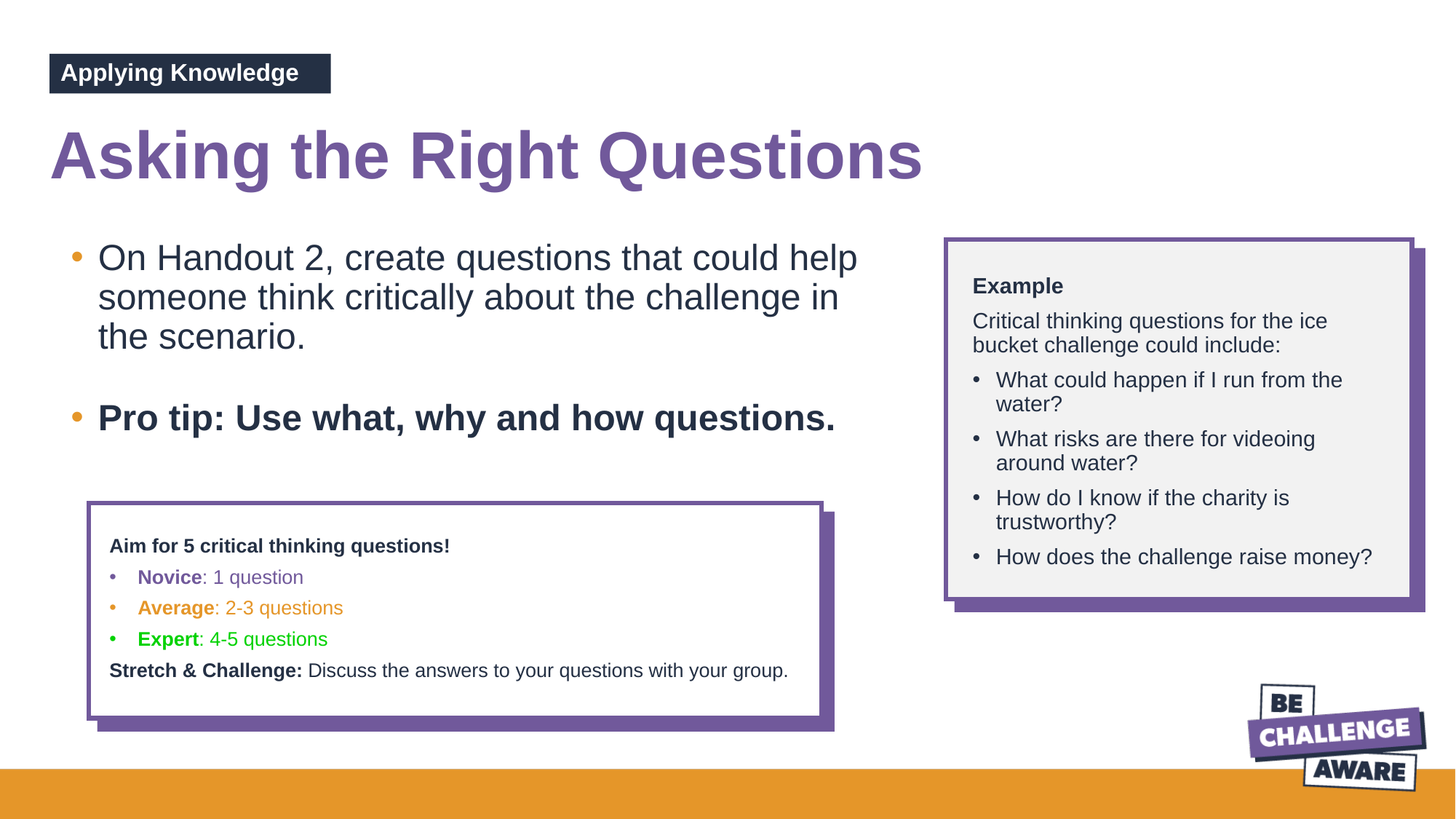

Applying Knowledge
# Asking the Right Questions
On Handout 2, create questions that could help someone think critically about the challenge in the scenario.
Pro tip: Use what, why and how questions.
Example
Critical thinking questions for the ice bucket challenge could include:
What could happen if I run from the water?
What risks are there for videoing around water?
How do I know if the charity is trustworthy?
How does the challenge raise money?

Aim for 5 critical thinking questions!
Novice: 1 question
Average: 2-3 questions
Expert: 4-5 questions
Stretch & Challenge: Discuss the answers to your questions with your group.